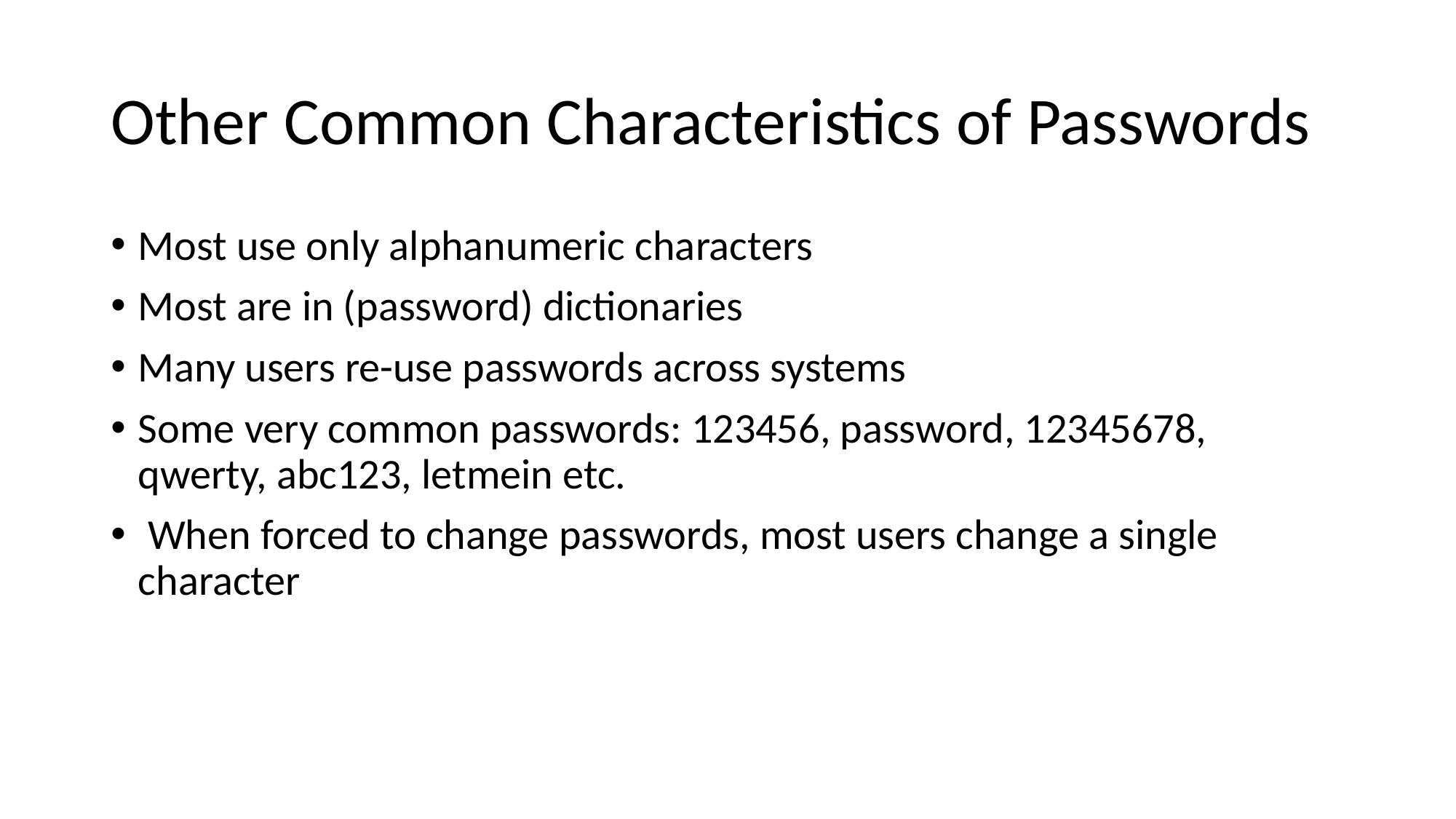

# Other Common Characteristics of Passwords
Most use only alphanumeric characters
Most are in (password) dictionaries
Many users re-use passwords across systems
Some very common passwords: 123456, password, 12345678, qwerty, abc123, letmein etc.
 When forced to change passwords, most users change a single character